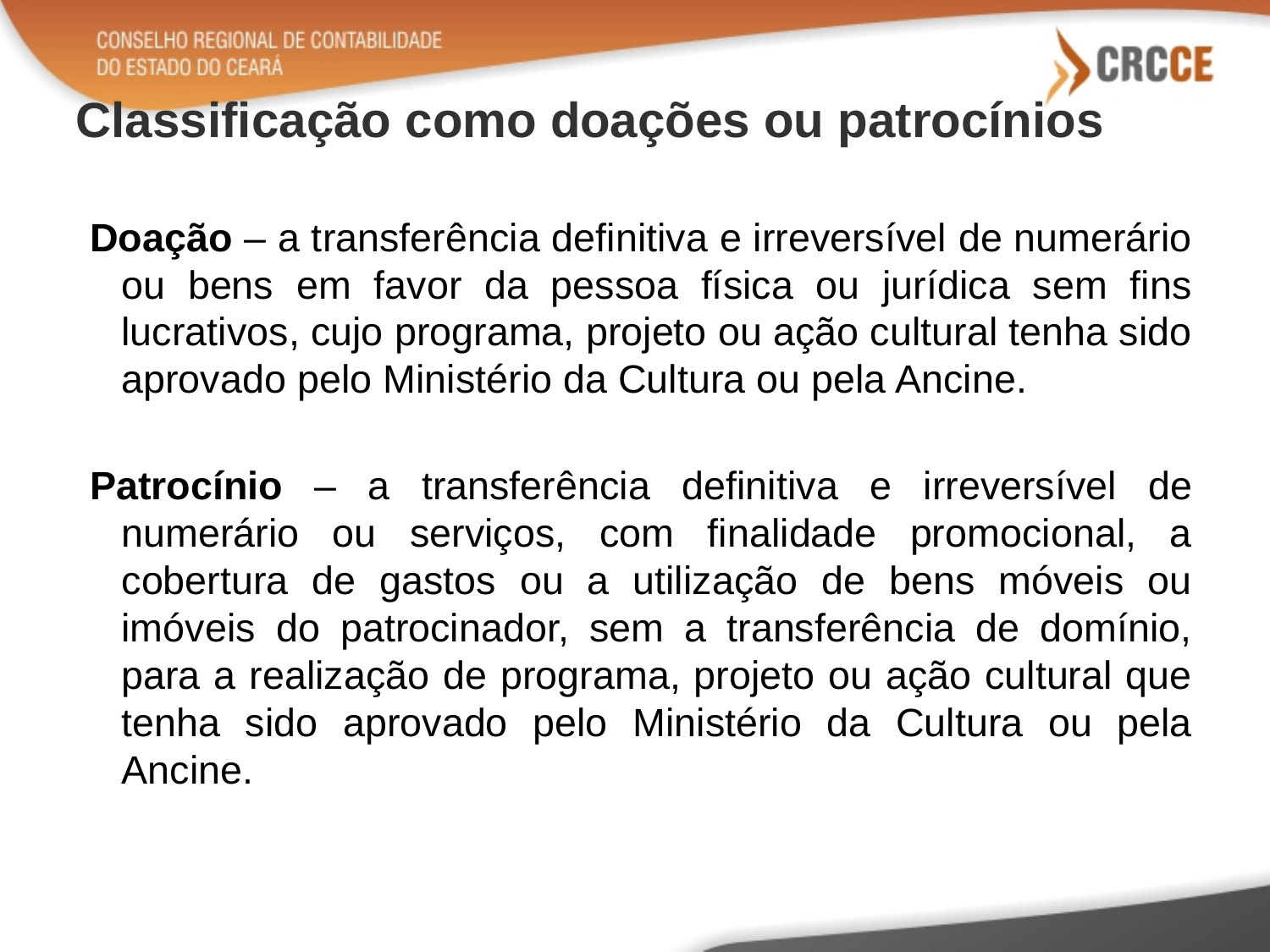

# Classificação como doações ou patrocínios
Doação – a transferência definitiva e irreversível de numerário ou bens em favor da pessoa física ou jurídica sem fins lucrativos, cujo programa, projeto ou ação cultural tenha sido aprovado pelo Ministério da Cultura ou pela Ancine.

Patrocínio – a transferência definitiva e irreversível de numerário ou serviços, com finalidade promocional, a cobertura de gastos ou a utilização de bens móveis ou imóveis do patrocinador, sem a transferência de domínio, para a realização de programa, projeto ou ação cultural que tenha sido aprovado pelo Ministério da Cultura ou pela Ancine.